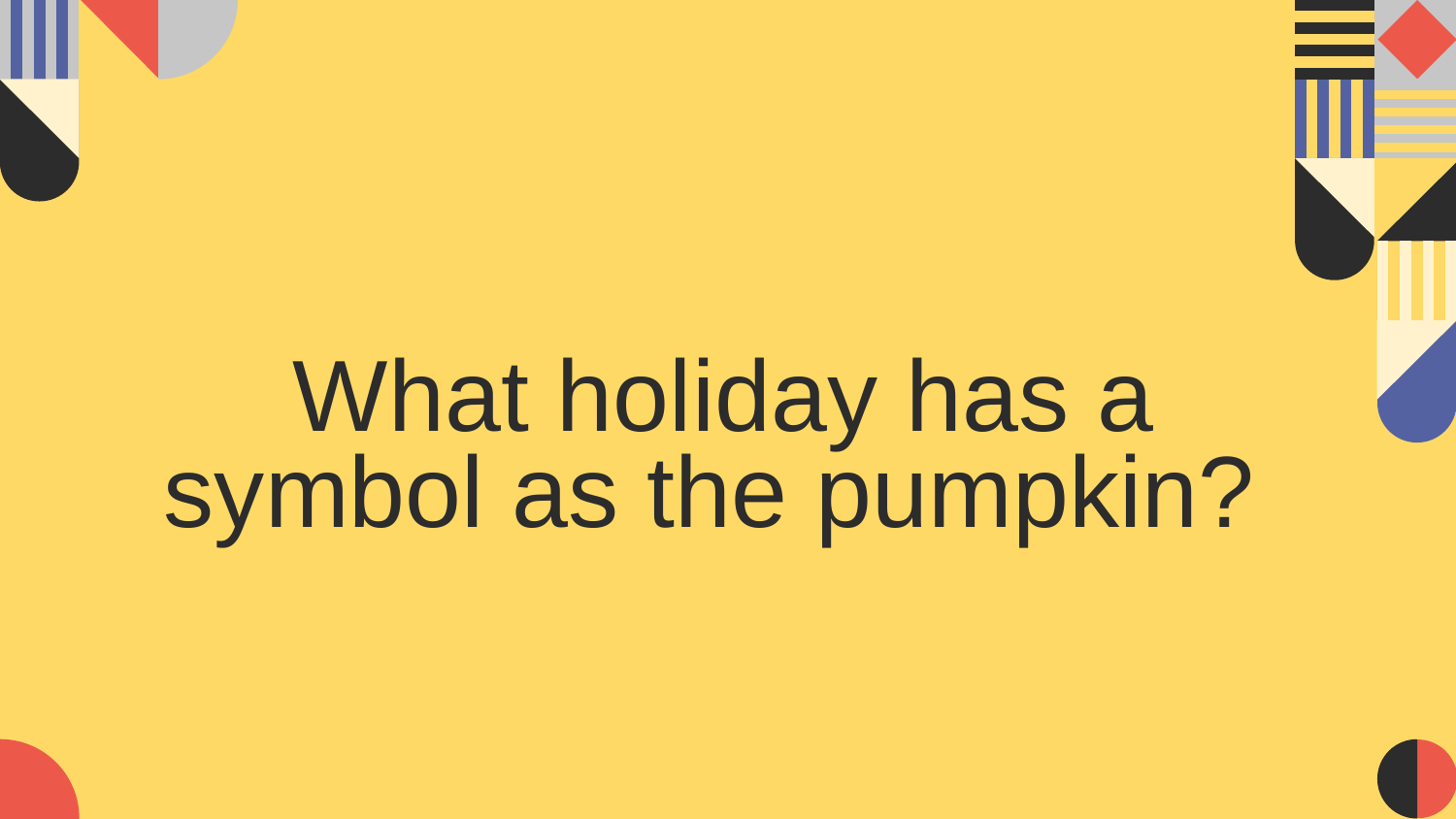

What holiday has a symbol as the pumpkin?
#